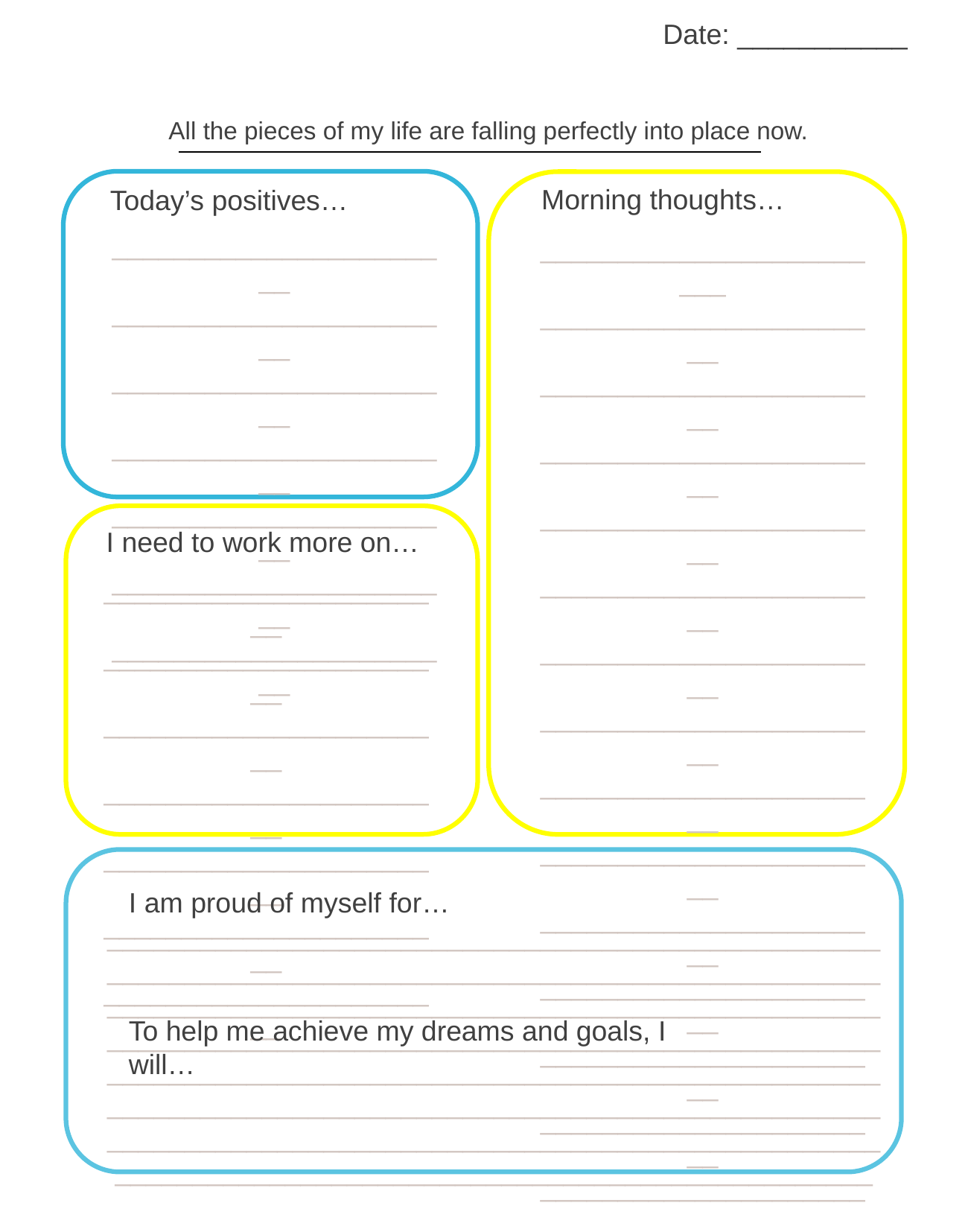

Date: ___________
All the pieces of my life are falling perfectly into place now.

AFFIRMATION
Morning thoughts…
Today’s positives…
_______________________
_______________________
_______________________
_______________________
_______________________
_______________________
_______________________

________________________
_______________________
_______________________
_______________________
_______________________
_______________________
_______________________
_______________________
_______________________
_______________________
_______________________
_______________________
_______________________
_______________________
_______________________
________________________________________________

I need to work more on…
_______________________
_______________________
_______________________
_______________________
_______________________
_______________________
_______________________

I am proud of myself for…
_______________________________________________________________________________________________________________________________________________________________________________________________________________________________________________________________________________________________________________________________________________________________________________________________________________
To help me achieve my dreams and goals, I will…